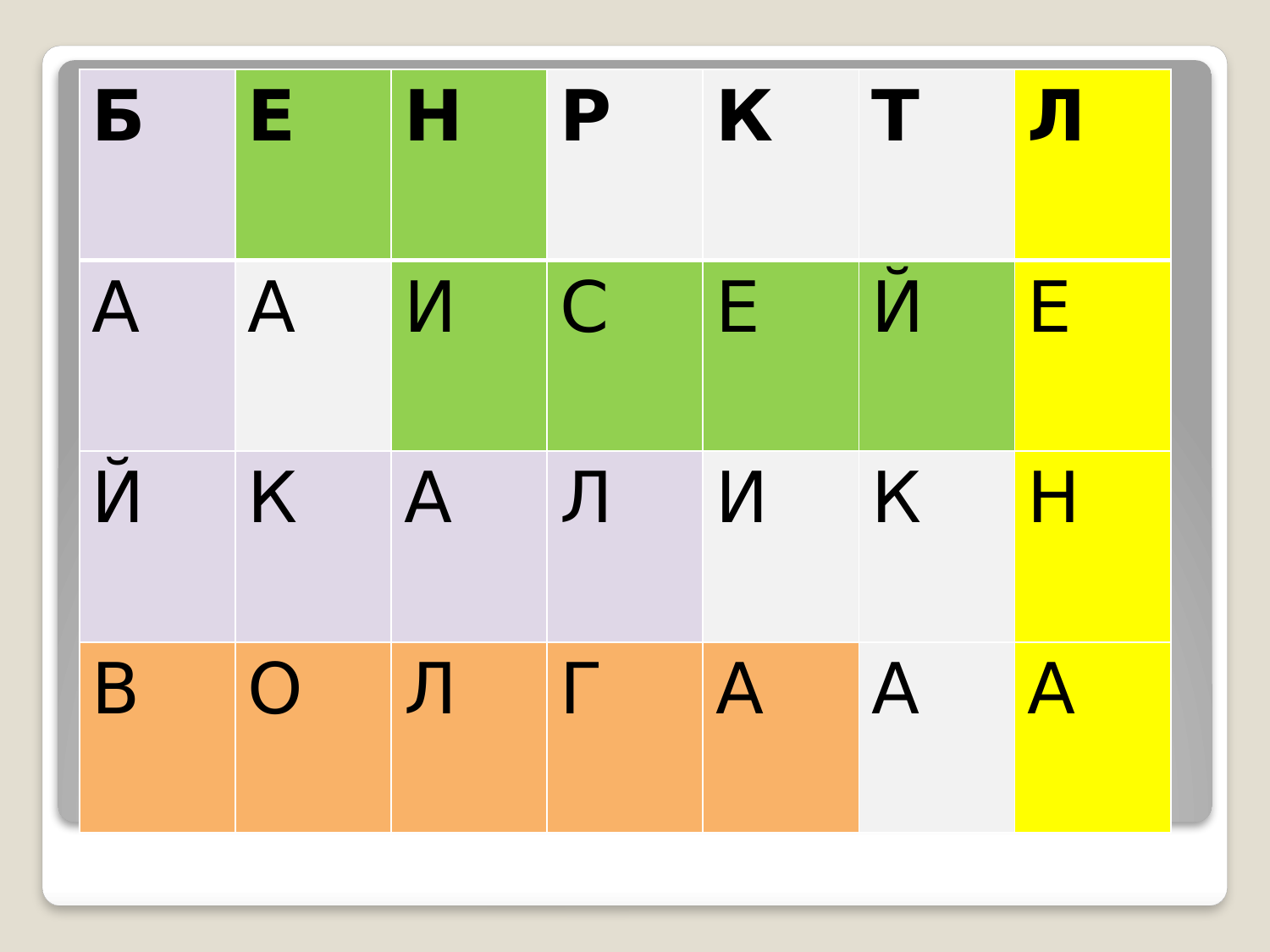

#
| Б | Е | Н | Р | К | Т | Л |
| --- | --- | --- | --- | --- | --- | --- |
| А | А | И | С | Е | Й | Е |
| Й | К | А | Л | И | К | Н |
| В | О | Л | Г | А | А | А |